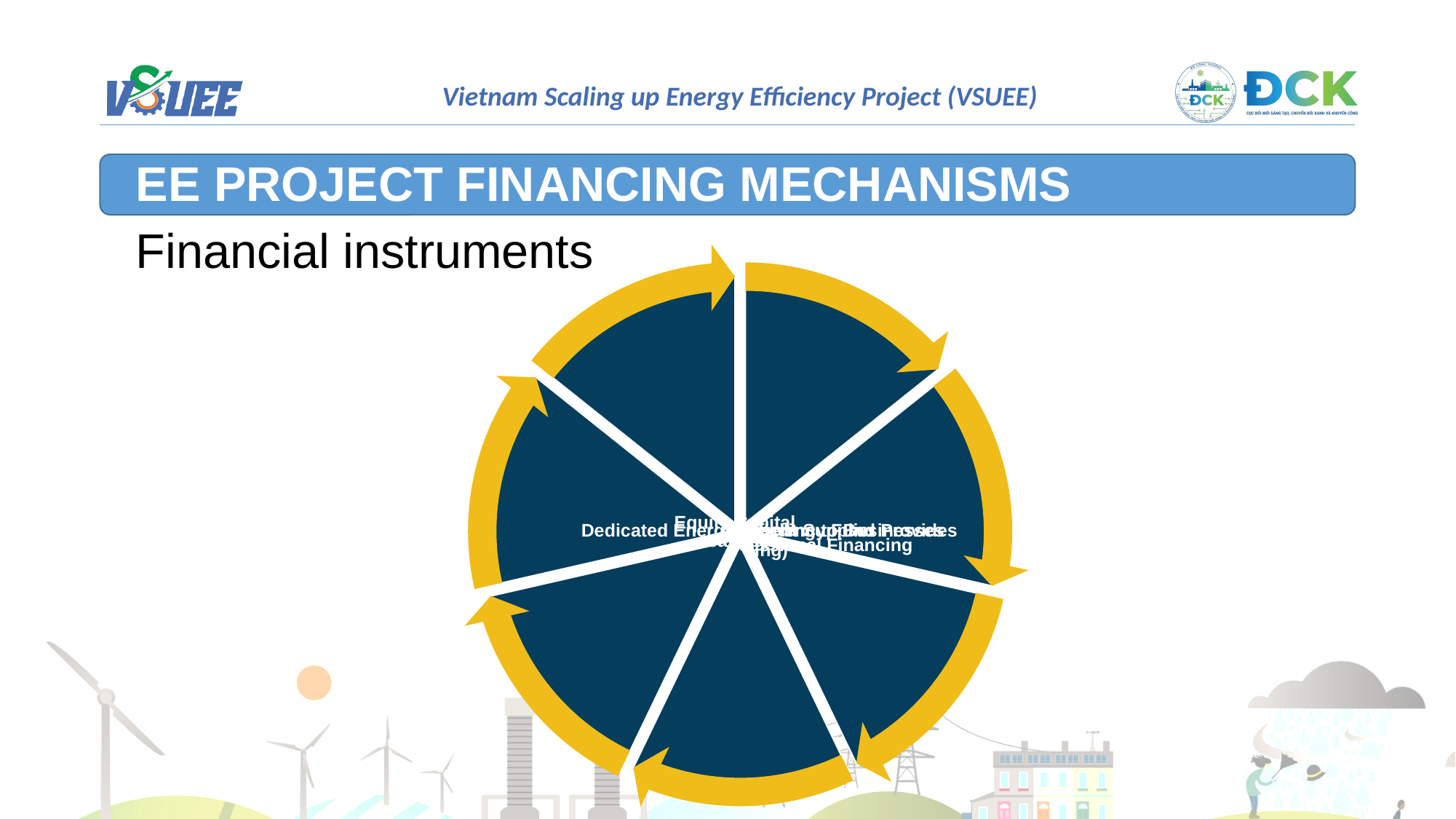

EE PROJECT FINANCING MECHANISMS
Financial instruments
Cash
Financial Institutions Lending to Businesses
Vendor Financing (Equipment Supplier Provides Funding)
Soft Loans and Concessional Financing
Leasing
Dedicated Energy Efficiency Fund
Equity Capital